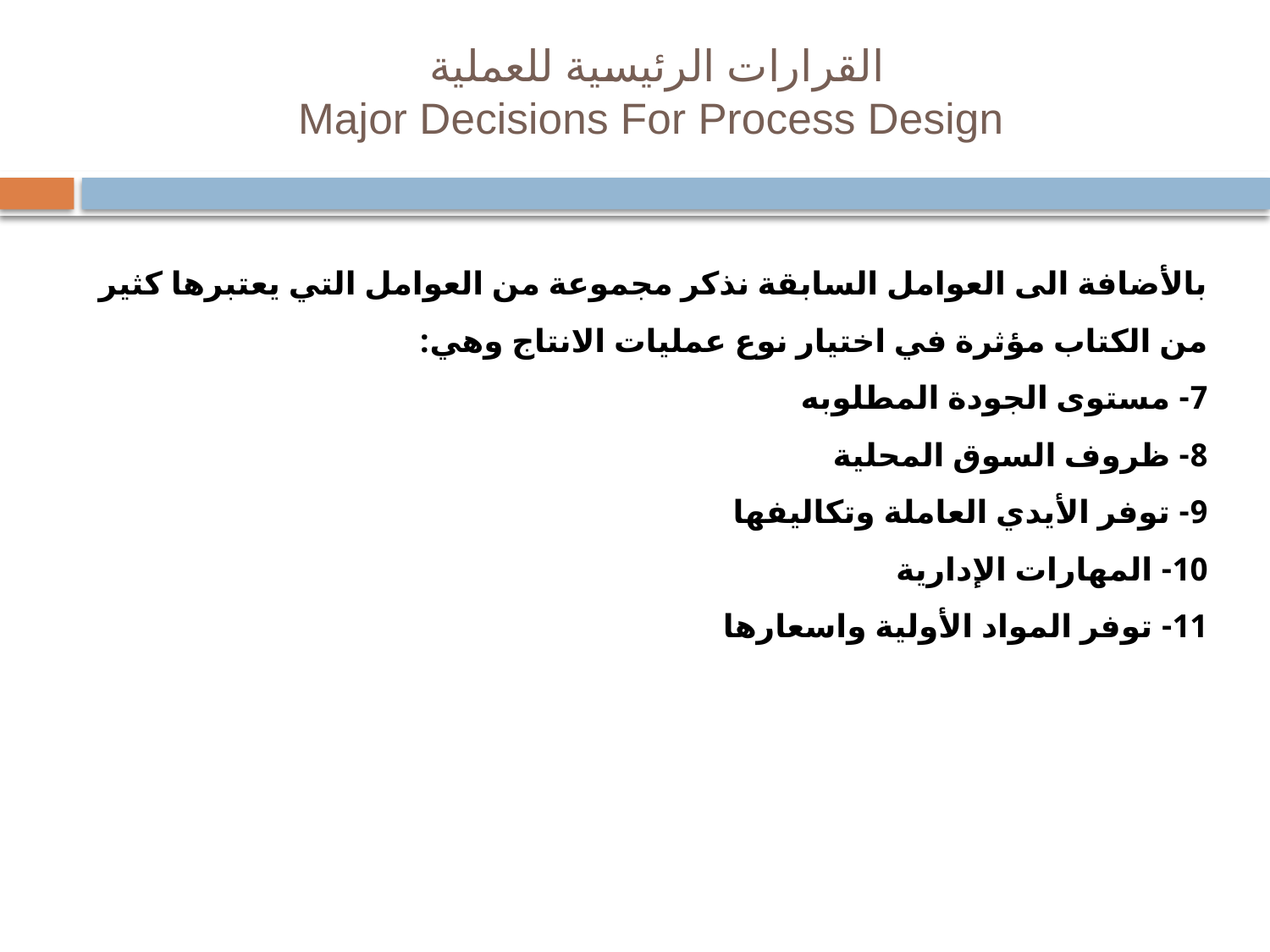

# القرارات الرئيسية للعملية Major Decisions For Process Design

بالأضافة الى العوامل السابقة نذكر مجموعة من العوامل التي يعتبرها كثير من الكتاب مؤثرة في اختيار نوع عمليات الانتاج وهي:
7- مستوى الجودة المطلوبه
8- ظروف السوق المحلية
9- توفر الأيدي العاملة وتكاليفها
10- المهارات الإدارية
11- توفر المواد الأولية واسعارها